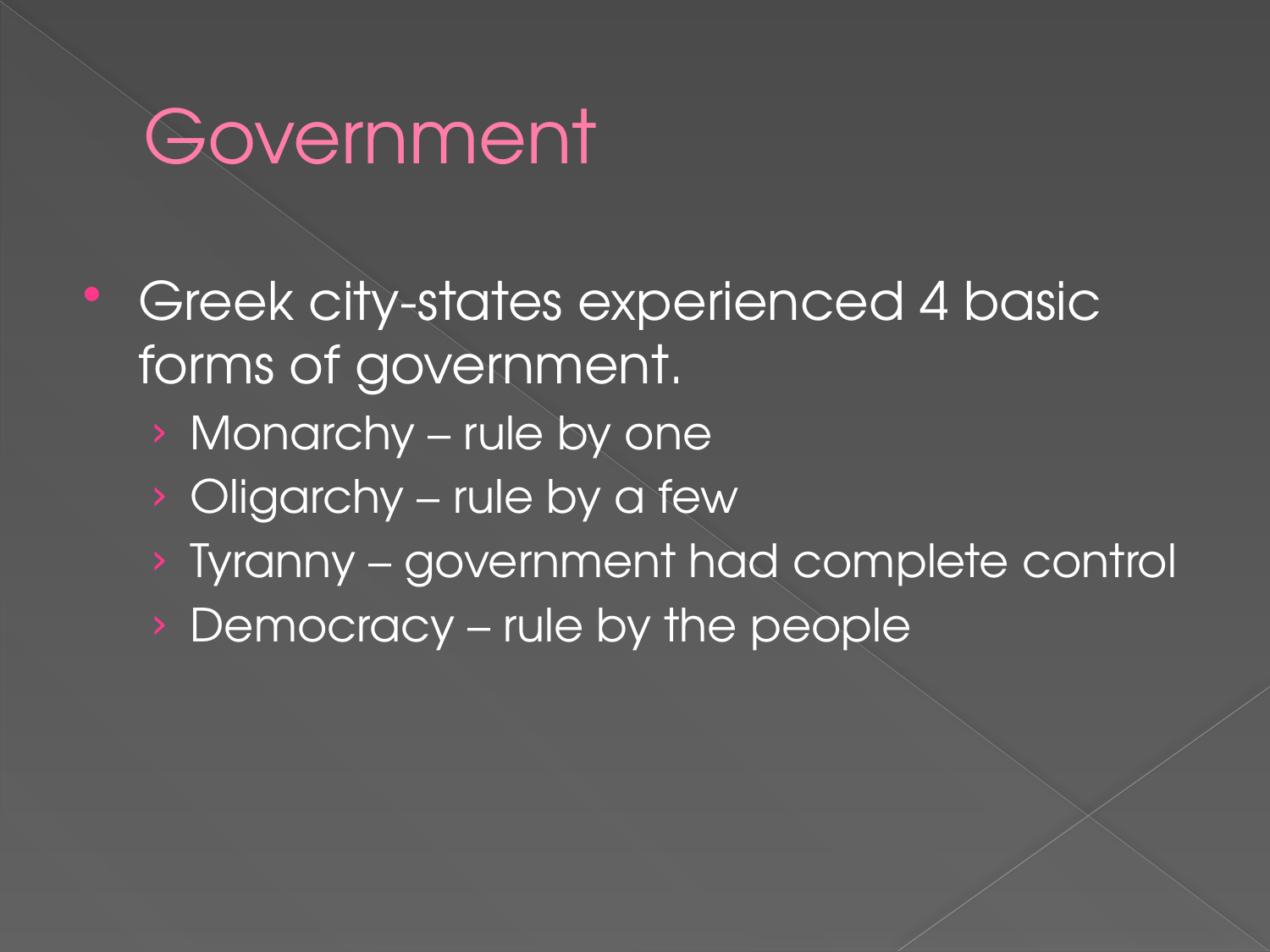

# Government
Greek city-states experienced 4 basic forms of government.
Monarchy – rule by one
Oligarchy – rule by a few
Tyranny – government had complete control
Democracy – rule by the people